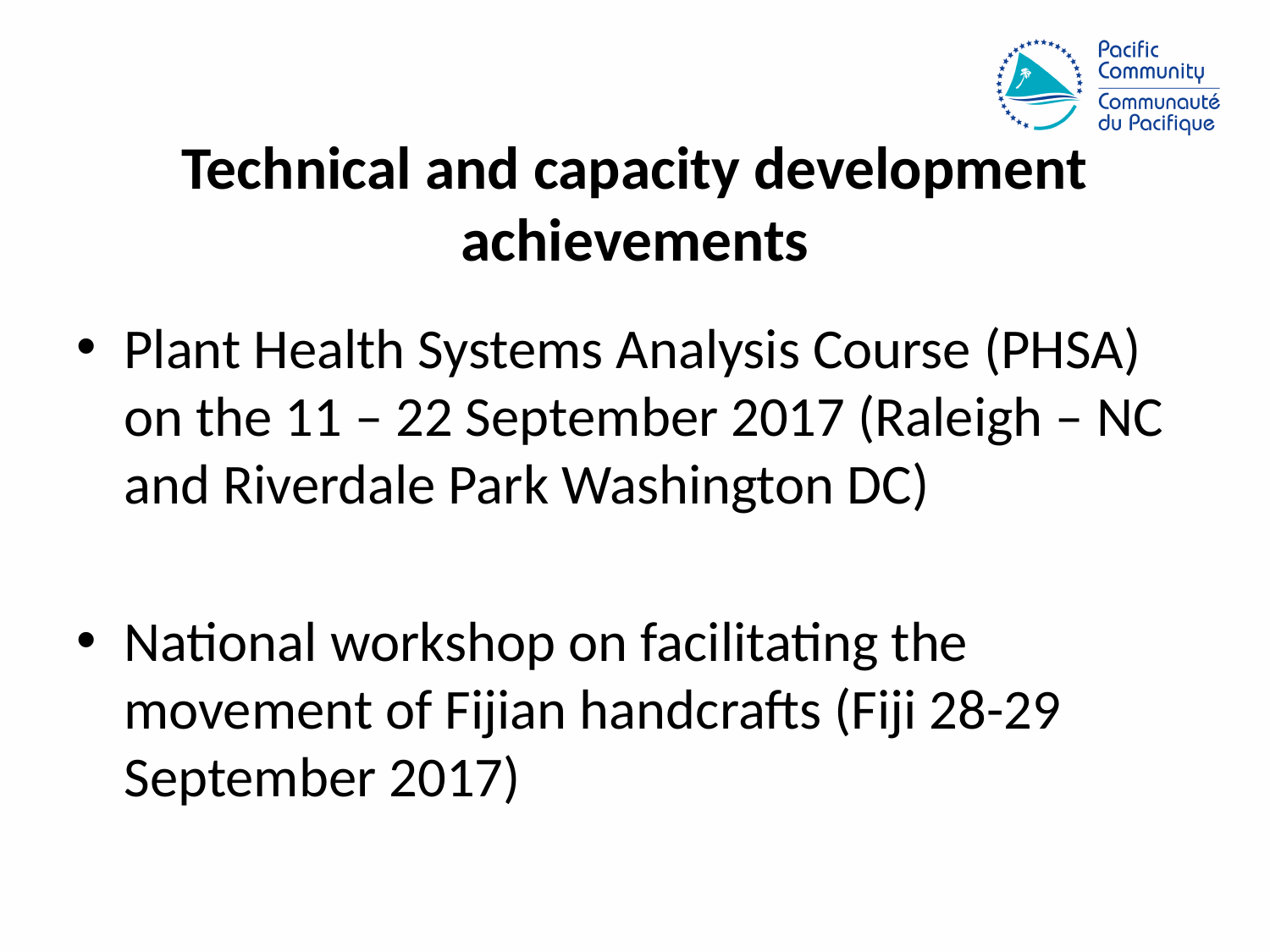

# Technical and capacity development achievements
Plant Health Systems Analysis Course (PHSA) on the 11 – 22 September 2017 (Raleigh – NC and Riverdale Park Washington DC)

National workshop on facilitating the movement of Fijian handcrafts (Fiji 28-29 September 2017)